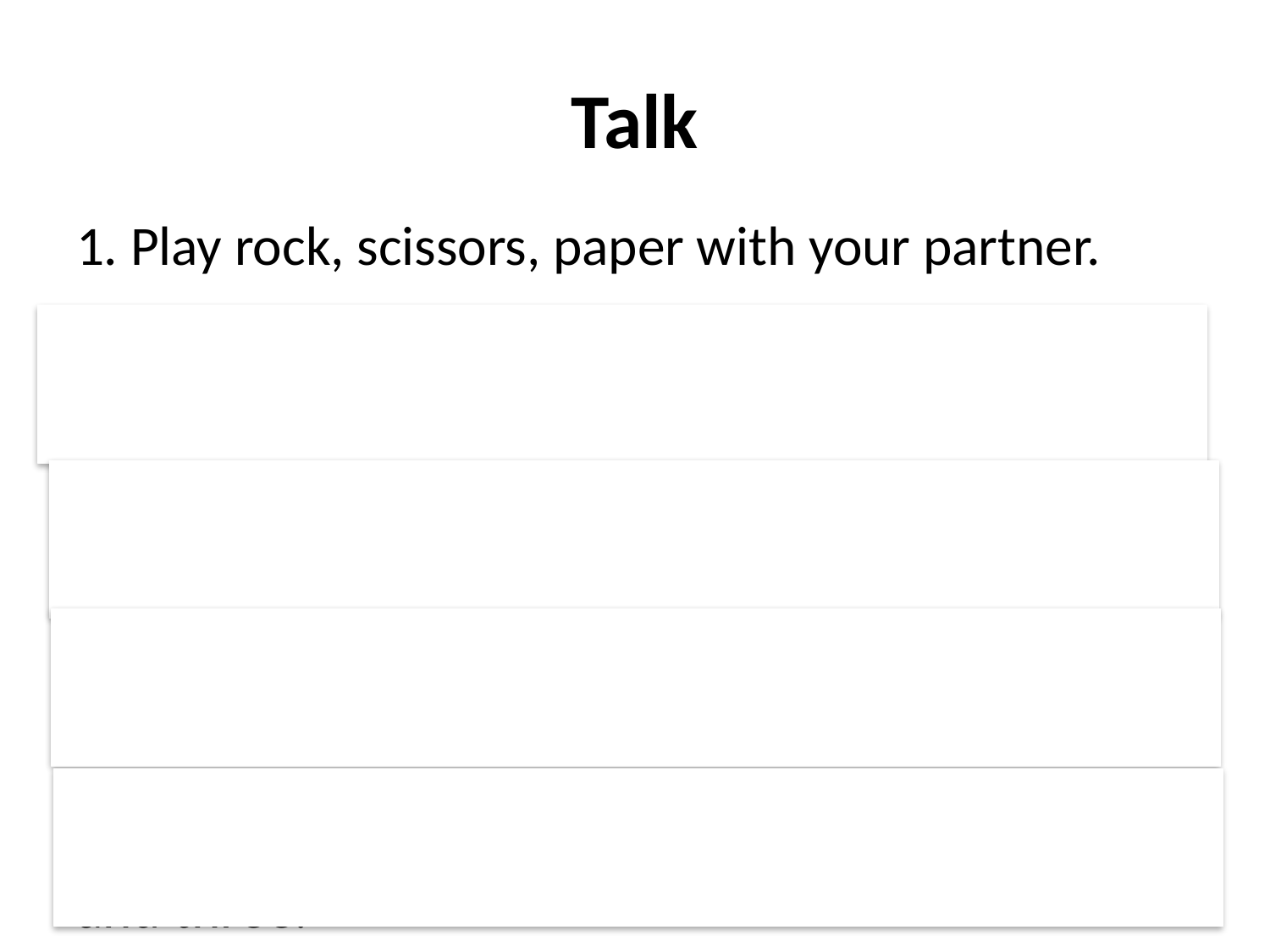

# Talk
1. Play rock, scissors, paper with your partner.

2.  If you won, ask your partner, “What did Keisuke’s mom say to him?”

3.  If you lost, answer this question by saying, “I think she said, ‘ … ’”

Change roles.

5.  Change partners and repeat steps one, two, and three.